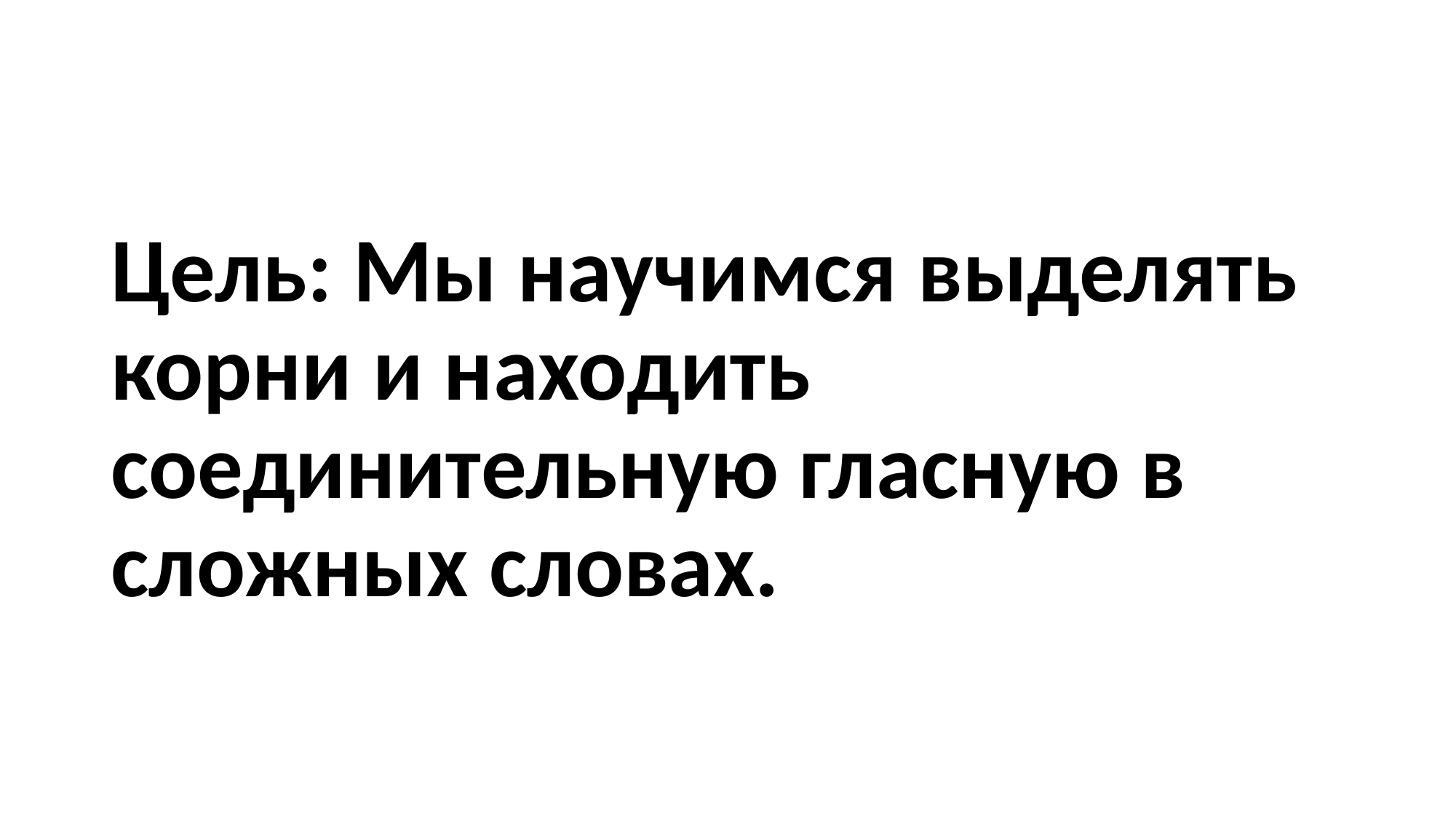

#
Цель: Мы научимся выделять корни и находить соединительную гласную в сложных словах.